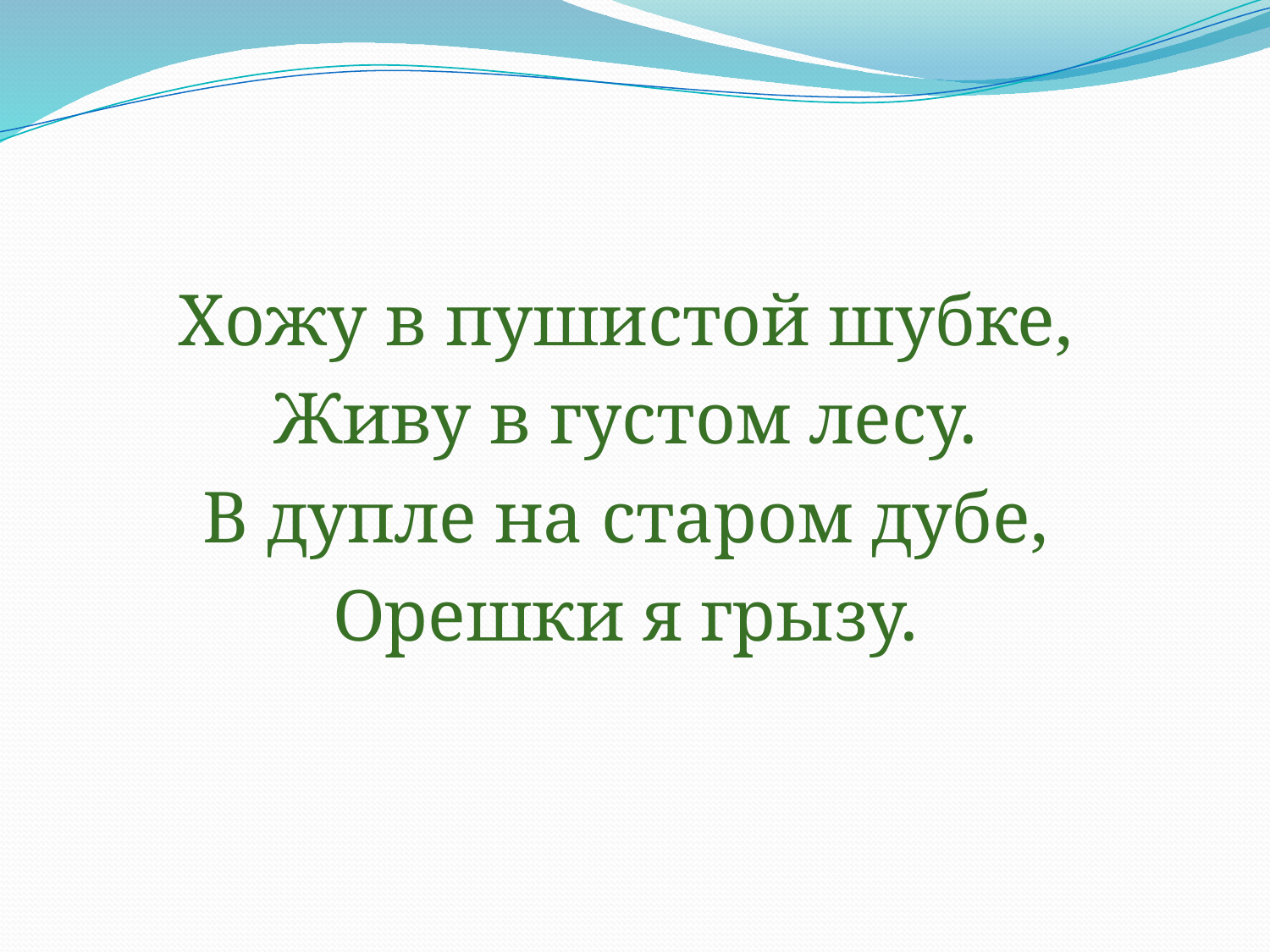

#
Хожу в пушистой шубке,
Живу в густом лесу.
В дупле на старом дубе,
Орешки я грызу.